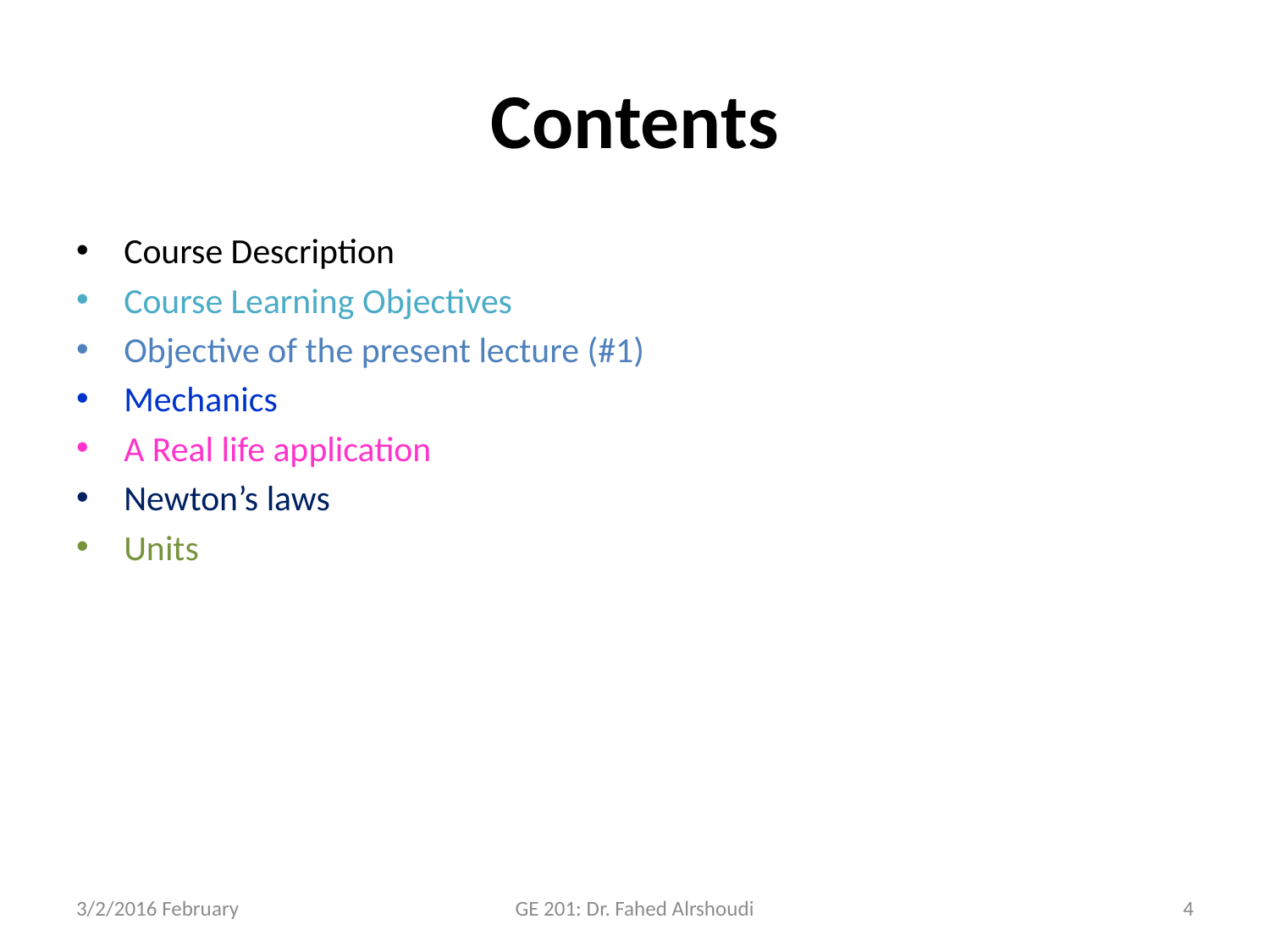

# Contents
Course Description
Course Learning Objectives
Objective of the present lecture (#1)
Mechanics
A Real life application
Newton’s laws
Units

3/2/2016 February
GE 201: Dr. Fahed Alrshoudi
4